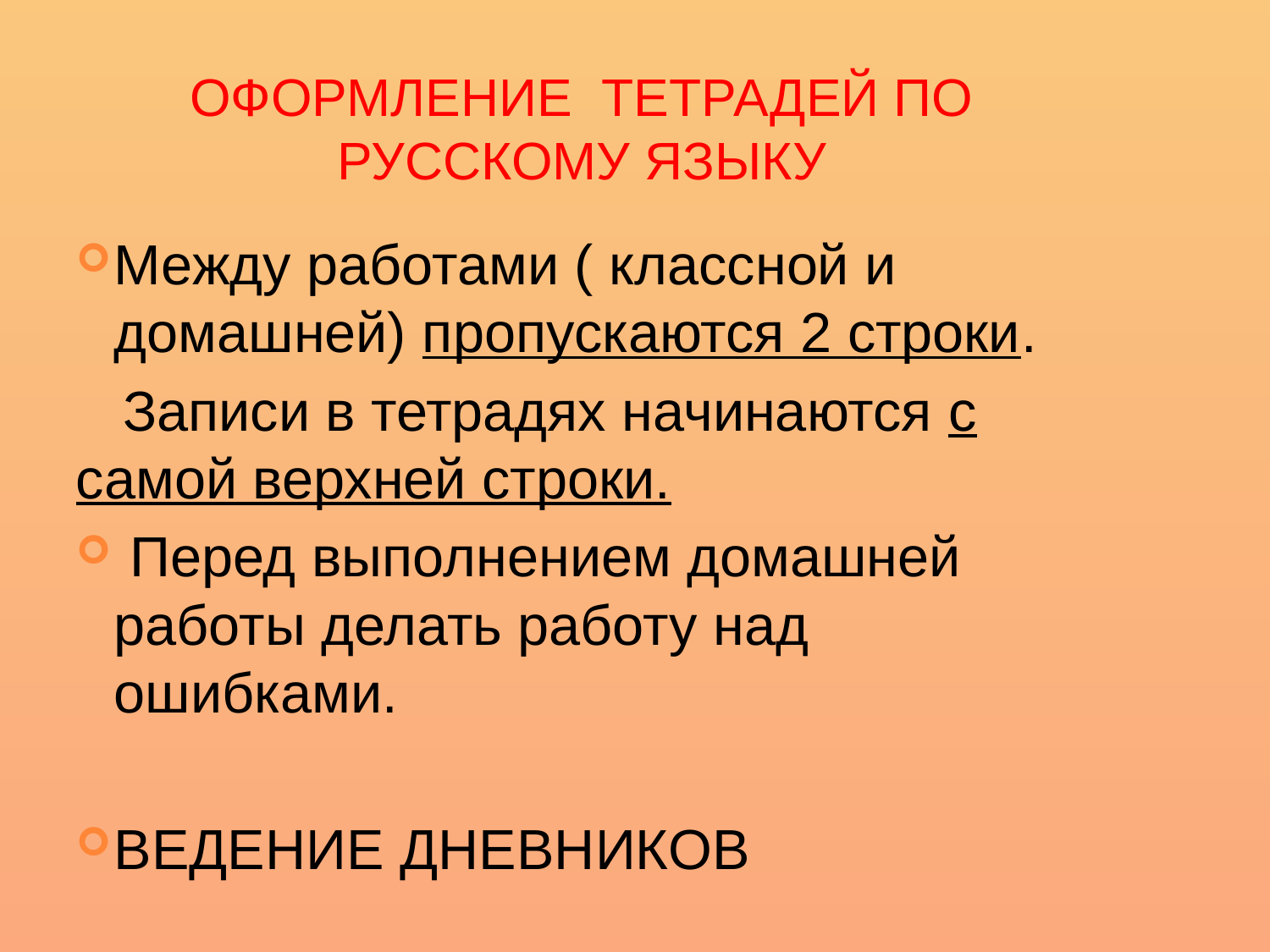

# Оформление  тетрадей по русскому языку
Между работами ( классной и домашней) пропускаются 2 строки.
   Записи в тетрадях начинаются с самой верхней строки.
 Перед выполнением домашней работы делать работу над ошибками.

ВЕДЕНИЕ ДНЕВНИКОВ